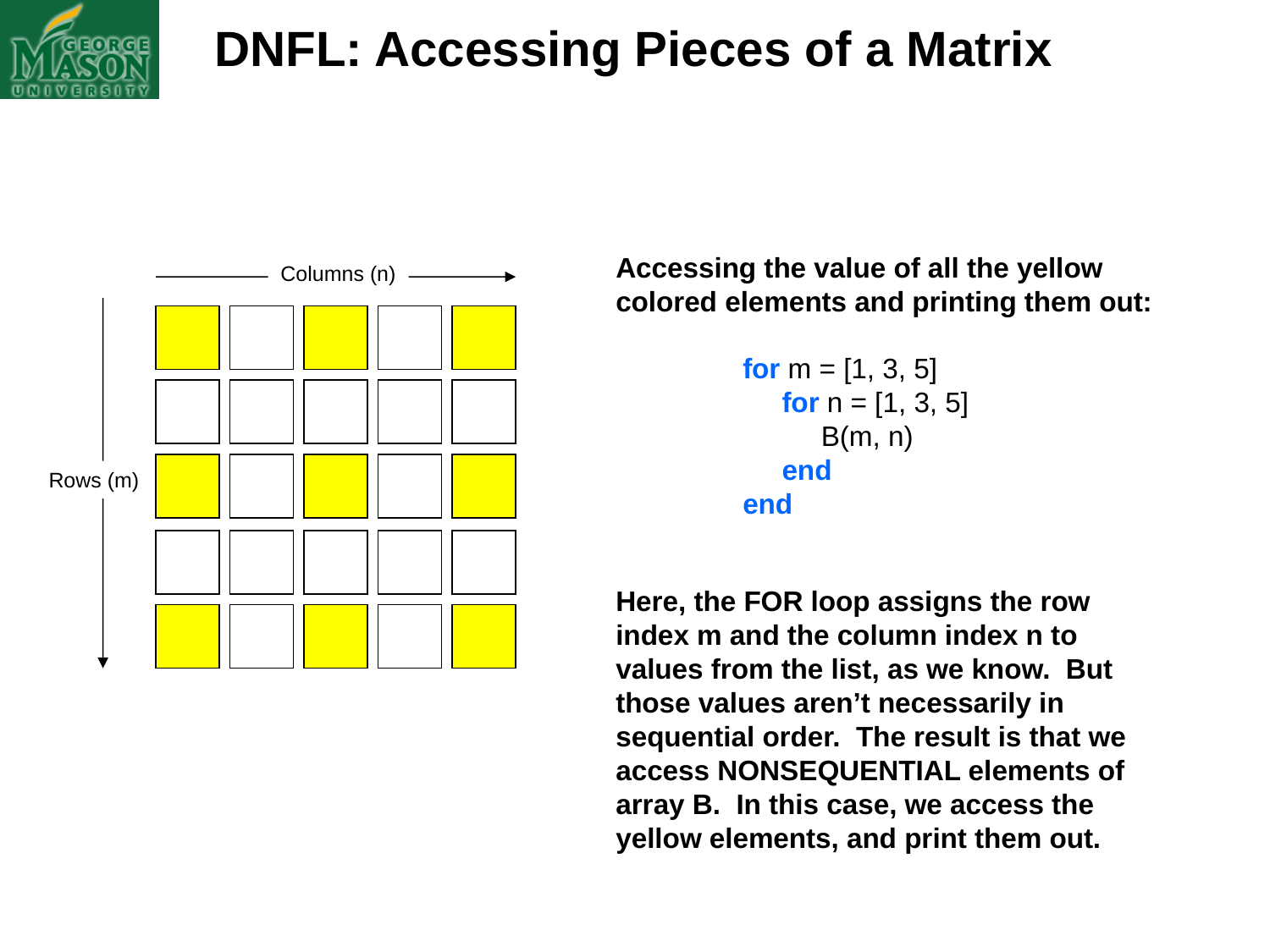

DNFL: Accessing Pieces of a Matrix
Accessing the value of all the yellow colored elements and printing them out:

	for m = [1, 3, 5]
   	     for n = [1, 3, 5]
       	          B(m, n)
	     end
   	end
Columns (n)

Rows (m)

Here, the FOR loop assigns the row index m and the column index n to values from the list, as we know.  But those values aren’t necessarily in sequential order.  The result is that we access NONSEQUENTIAL elements of array B.  In this case, we access the yellow elements, and print them out.